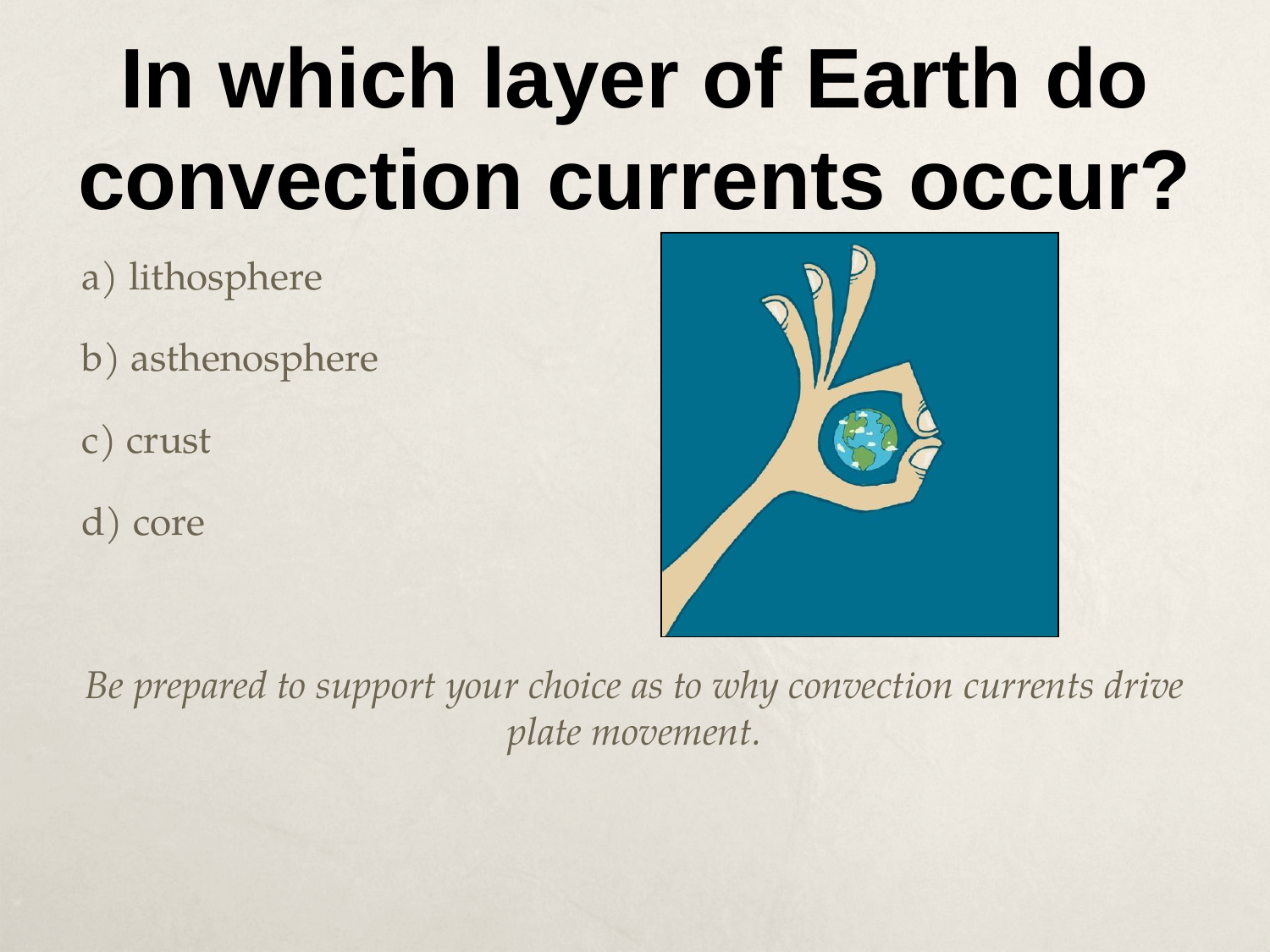

# In which layer of Earth do convection currents occur?

a) lithosphere
b) asthenosphere
c) crust
d) core

Be prepared to support your choice as to why convection currents drive plate movement.